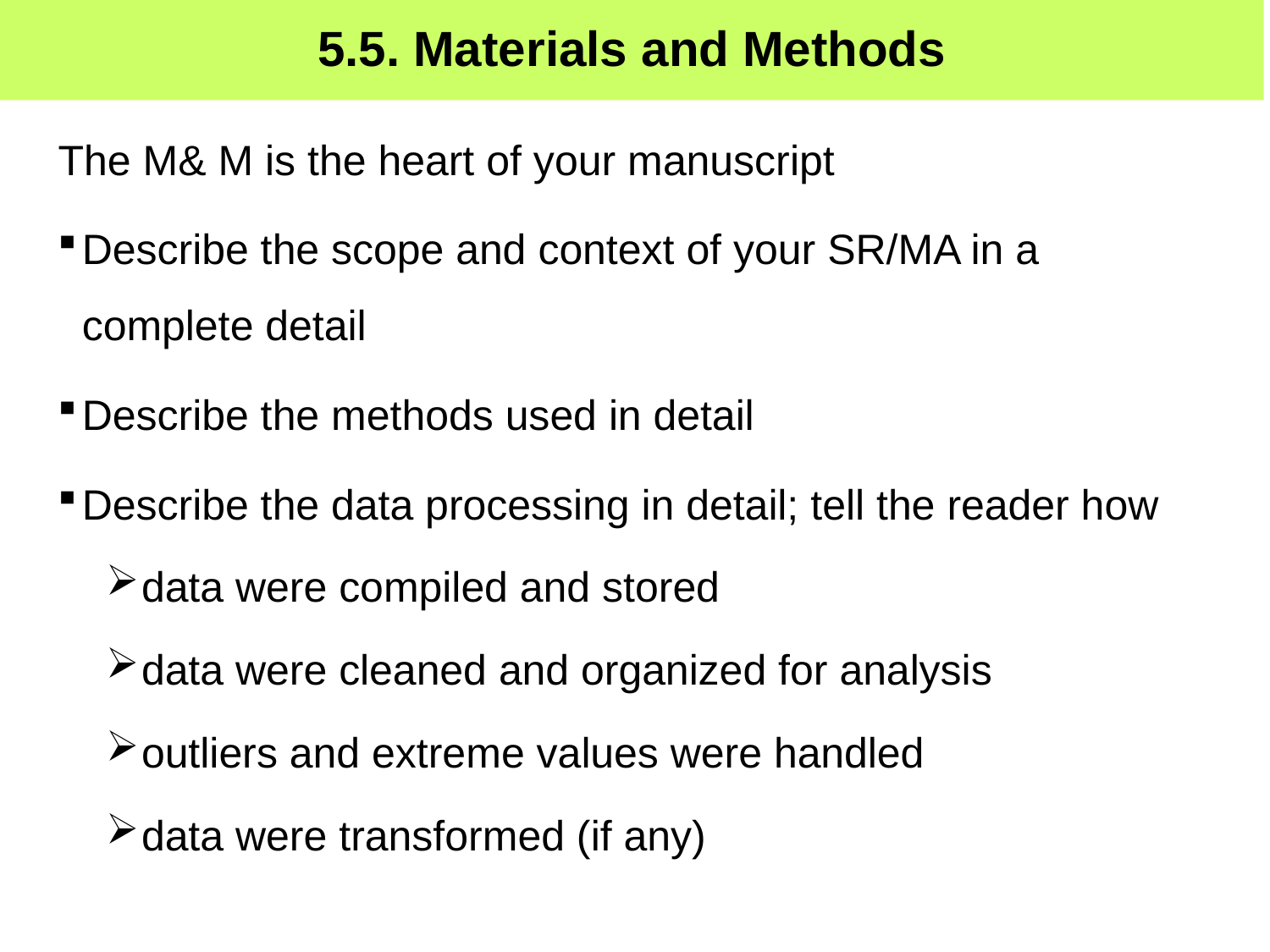

# 5.5. Materials and Methods
The M& M is the heart of your manuscript
Describe the scope and context of your SR/MA in a complete detail
Describe the methods used in detail
Describe the data processing in detail; tell the reader how
data were compiled and stored
data were cleaned and organized for analysis
outliers and extreme values were handled
data were transformed (if any)